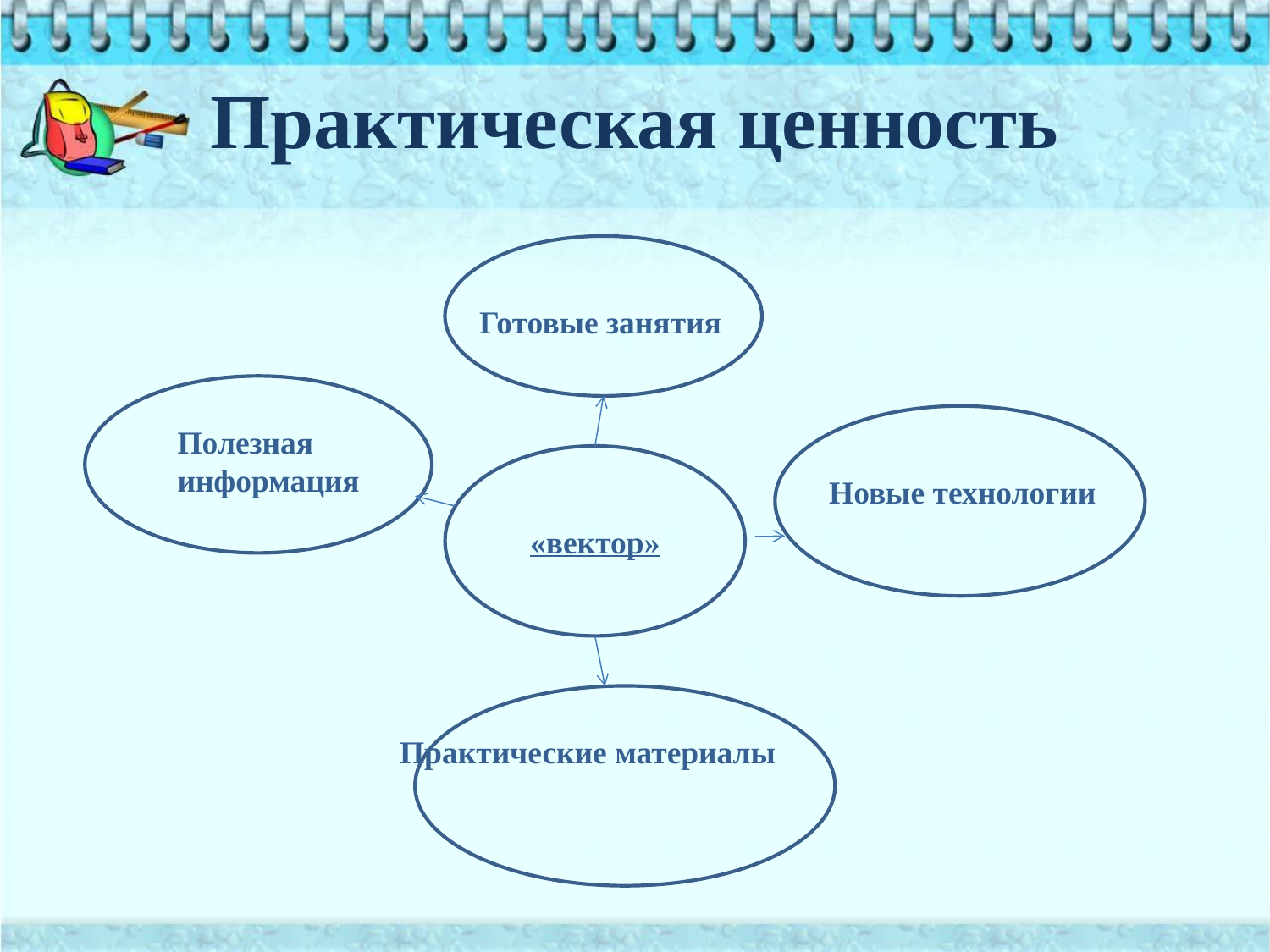

# Практическая ценность

Готовые занятия

Полезная информация
«вектор»
Новые технологии

Практические материалы